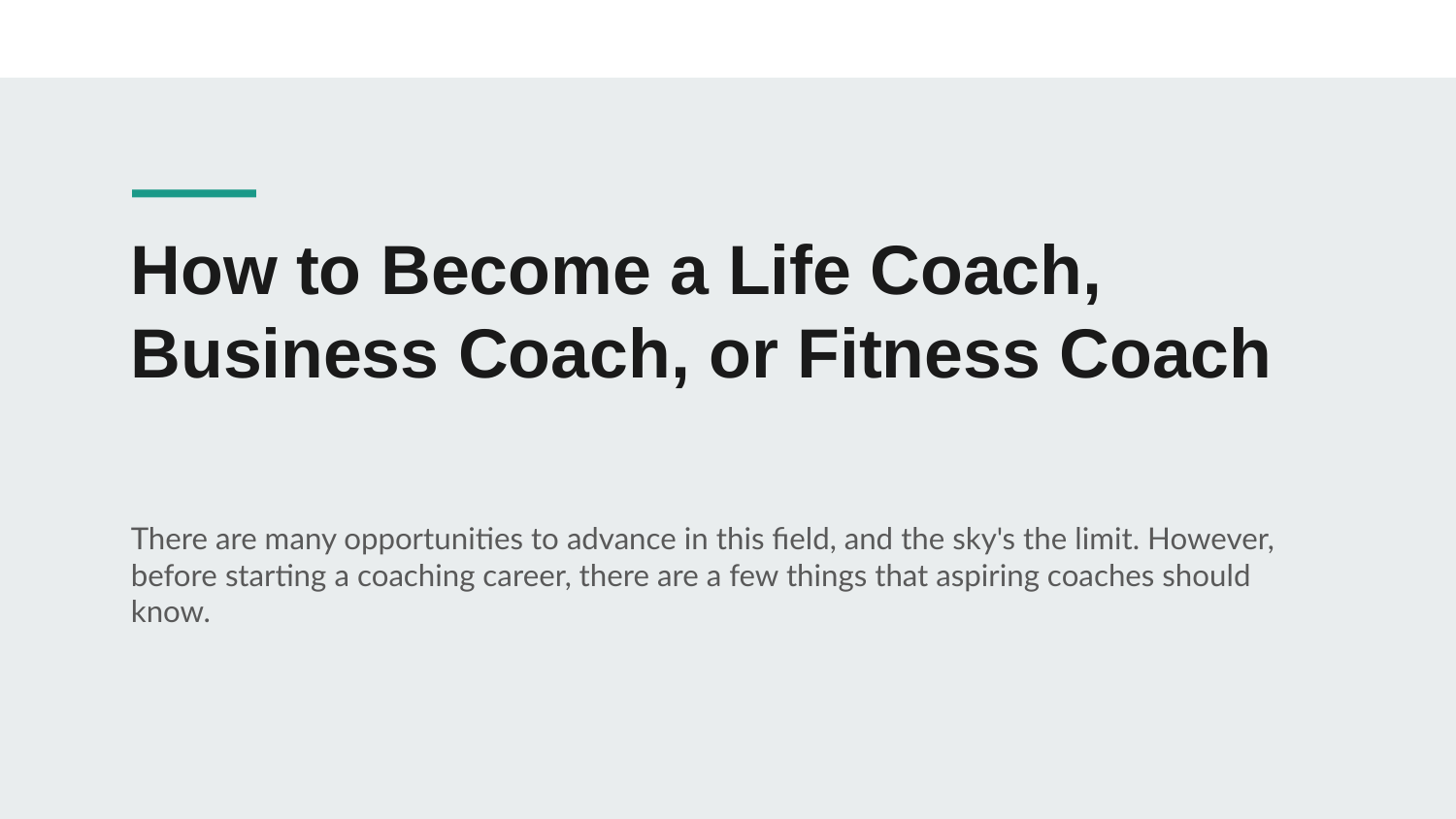

# How to Become a Life Coach, Business Coach, or Fitness Coach
There are many opportunities to advance in this field, and the sky's the limit. However, before starting a coaching career, there are a few things that aspiring coaches should know.